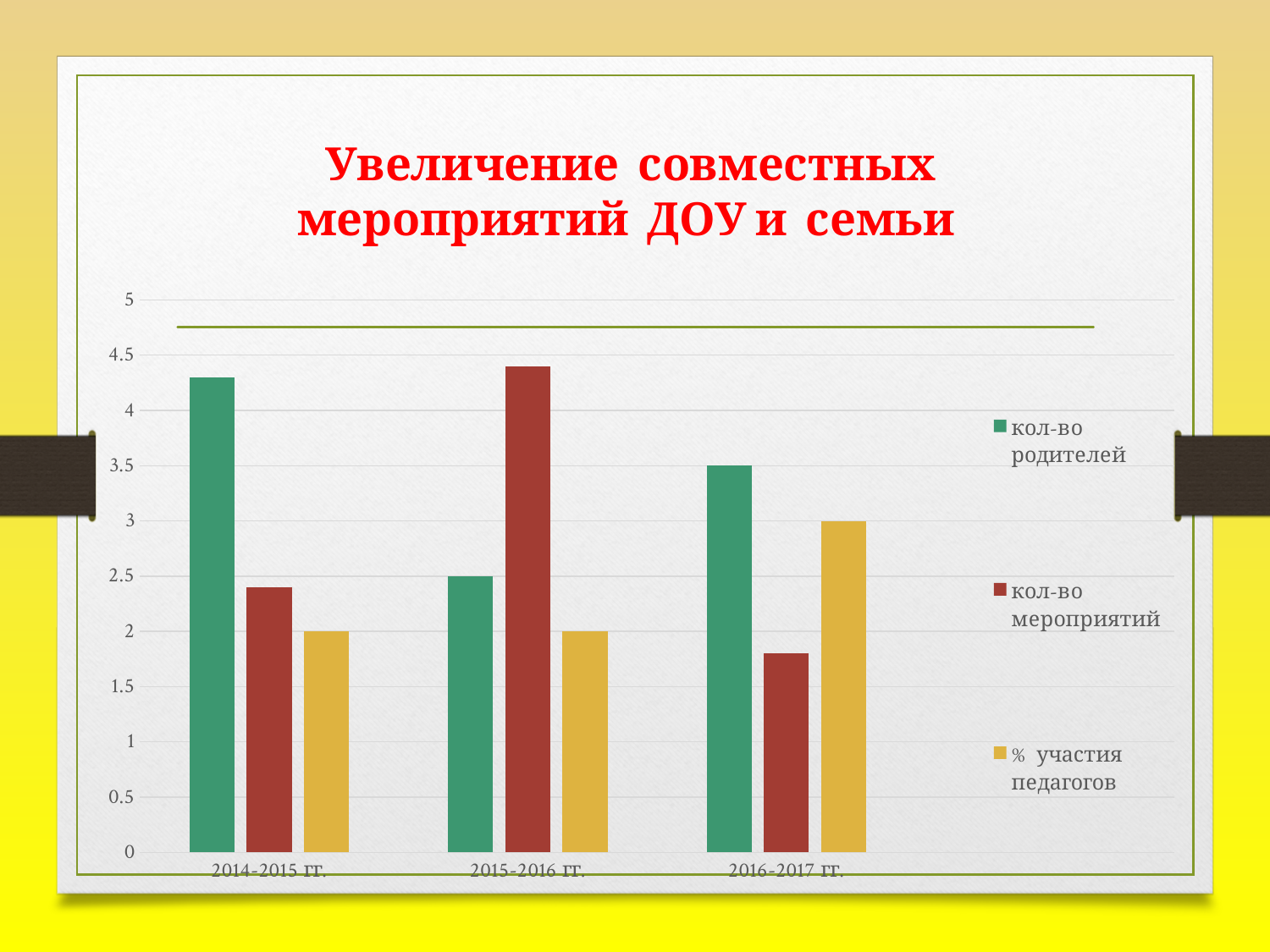

# Увеличение  совместных  мероприятий  ДОУ и  семьи

### Chart

| Category | кол-во родителей | кол-во мероприятий | %  участия педагогов  |
|---|---|---|---|
| 2014-2015 гг. | 4.3 | 2.4 | 2.0 |
| 2015-2016 гг. | 2.5 | 4.4 | 2.0 |
| 2016-2017 гг. | 3.5 | 1.8 | 3.0 |